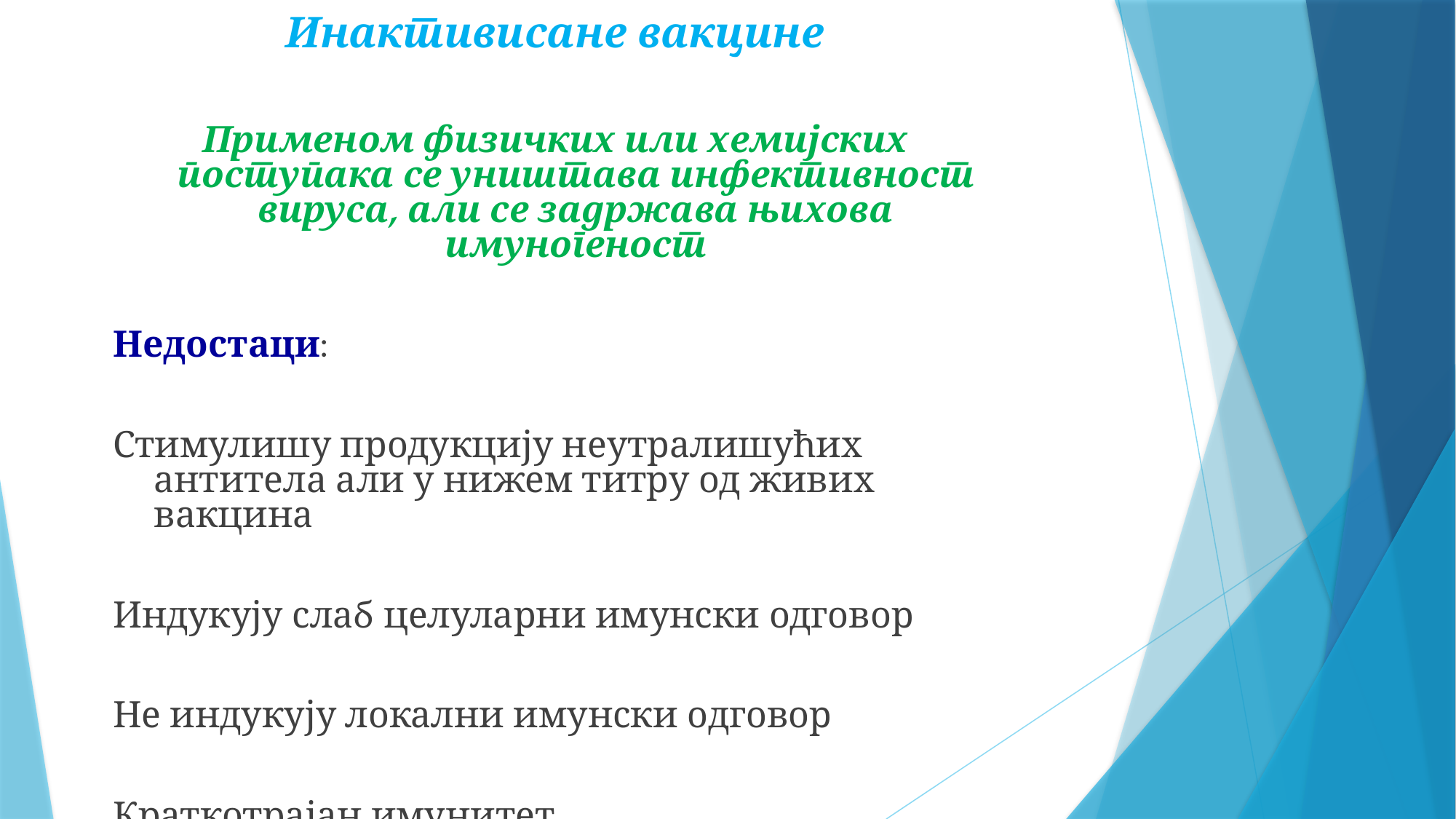

Инактивисане вакцине
Применом физичких или хемијских поступака се уништава инфективност вируса, али се задржава њихова имуногеност

Недостаци:

Стимулишу продукцију неутралишућих антитела али у нижем титру од живих вакцина

Индукују слаб целуларни имунски одговор

Не индукују локални имунски одговор

Краткотрајан имунитет